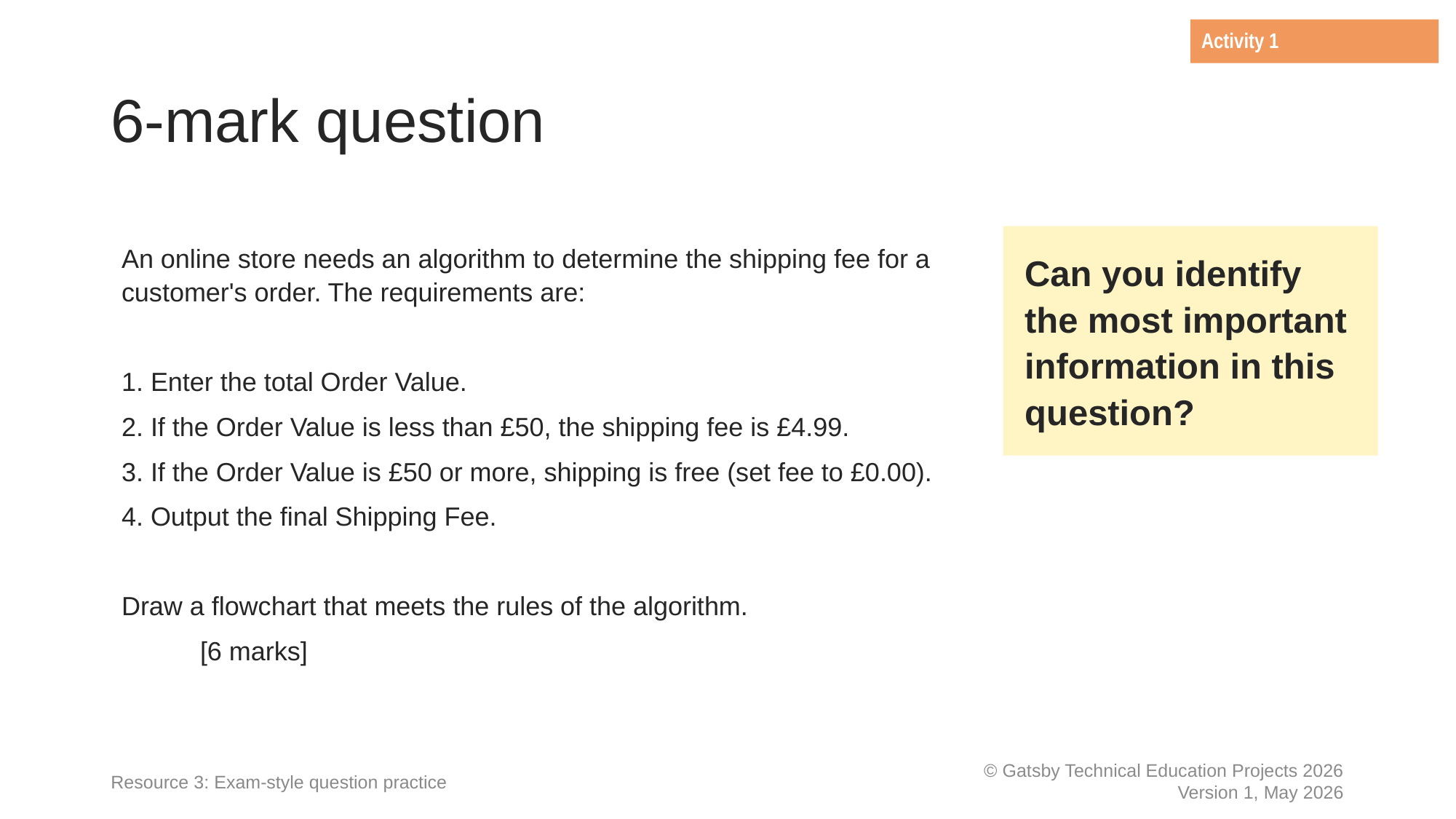

Activity 1
# 6-mark question
An online store needs an algorithm to determine the shipping fee for a customer's order. The requirements are:

1. Enter the total Order Value.
2. If the Order Value is less than £50, the shipping fee is £4.99.
3. If the Order Value is £50 or more, shipping is free (set fee to £0.00).
4. Output the final Shipping Fee.

Draw a flowchart that meets the rules of the algorithm.
						[6 marks]
Can you identify the most important information in this question?
Resource 3: Exam-style question practice